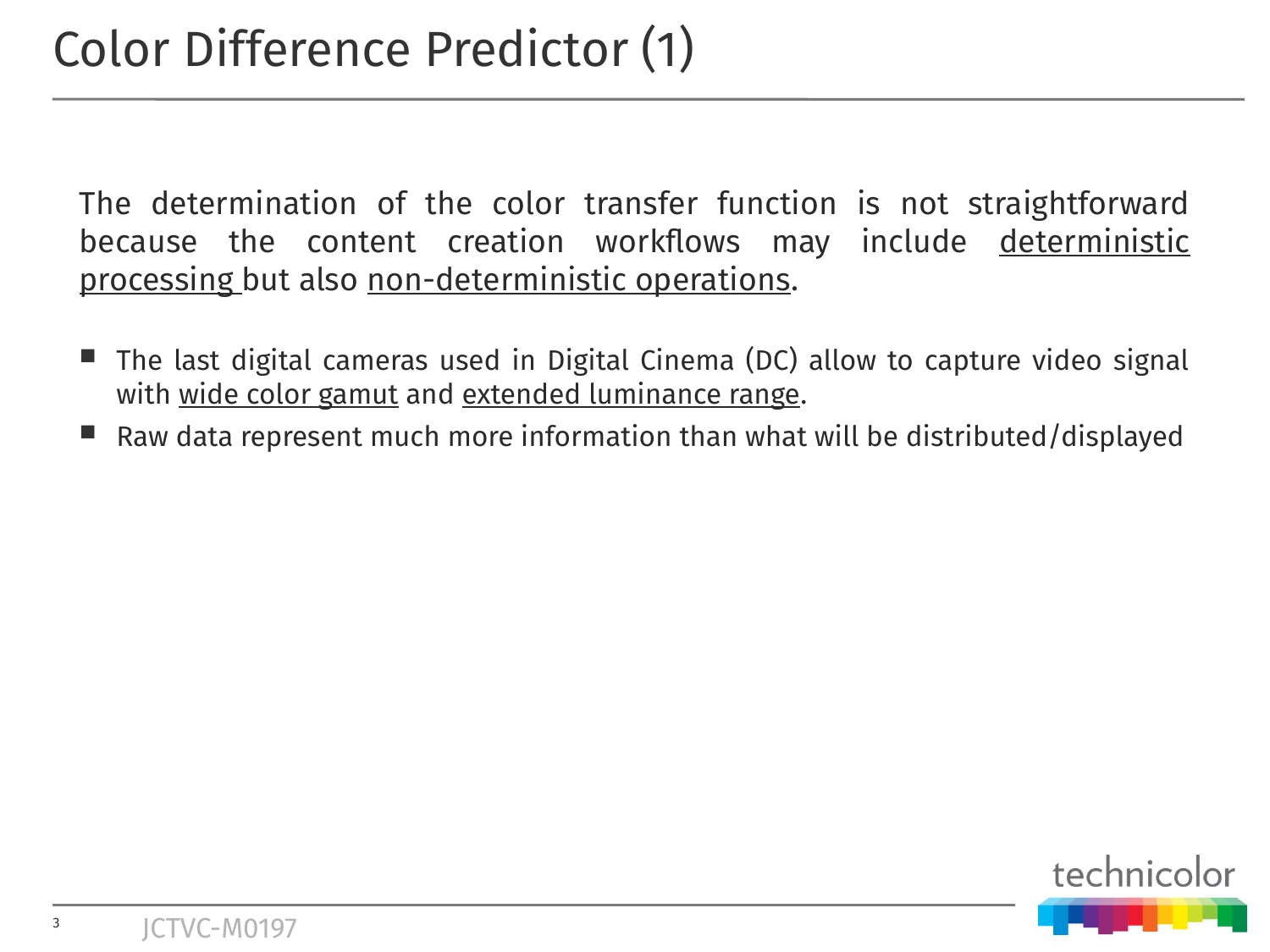

# Color Difference Predictor (1)
The determination of the color transfer function is not straightforward because the content creation workflows may include deterministic processing but also non-deterministic operations.

The last digital cameras used in Digital Cinema (DC) allow to capture video signal with wide color gamut and extended luminance range.
Raw data represent much more information than what will be distributed/displayed

JCTVC-M0197
3